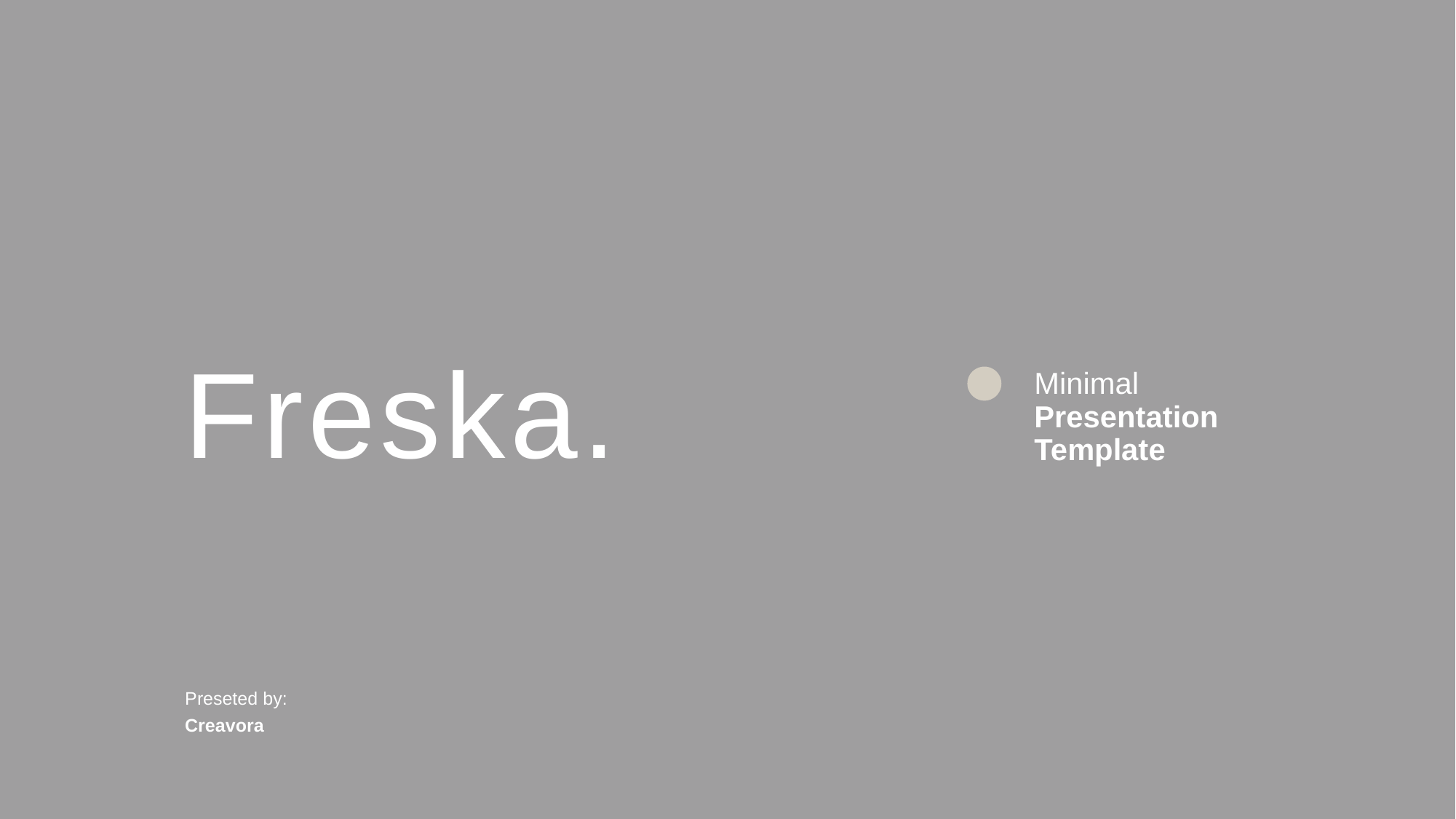

Freska.
Minimal

Presentation
Template
Preseted by:
Creavora